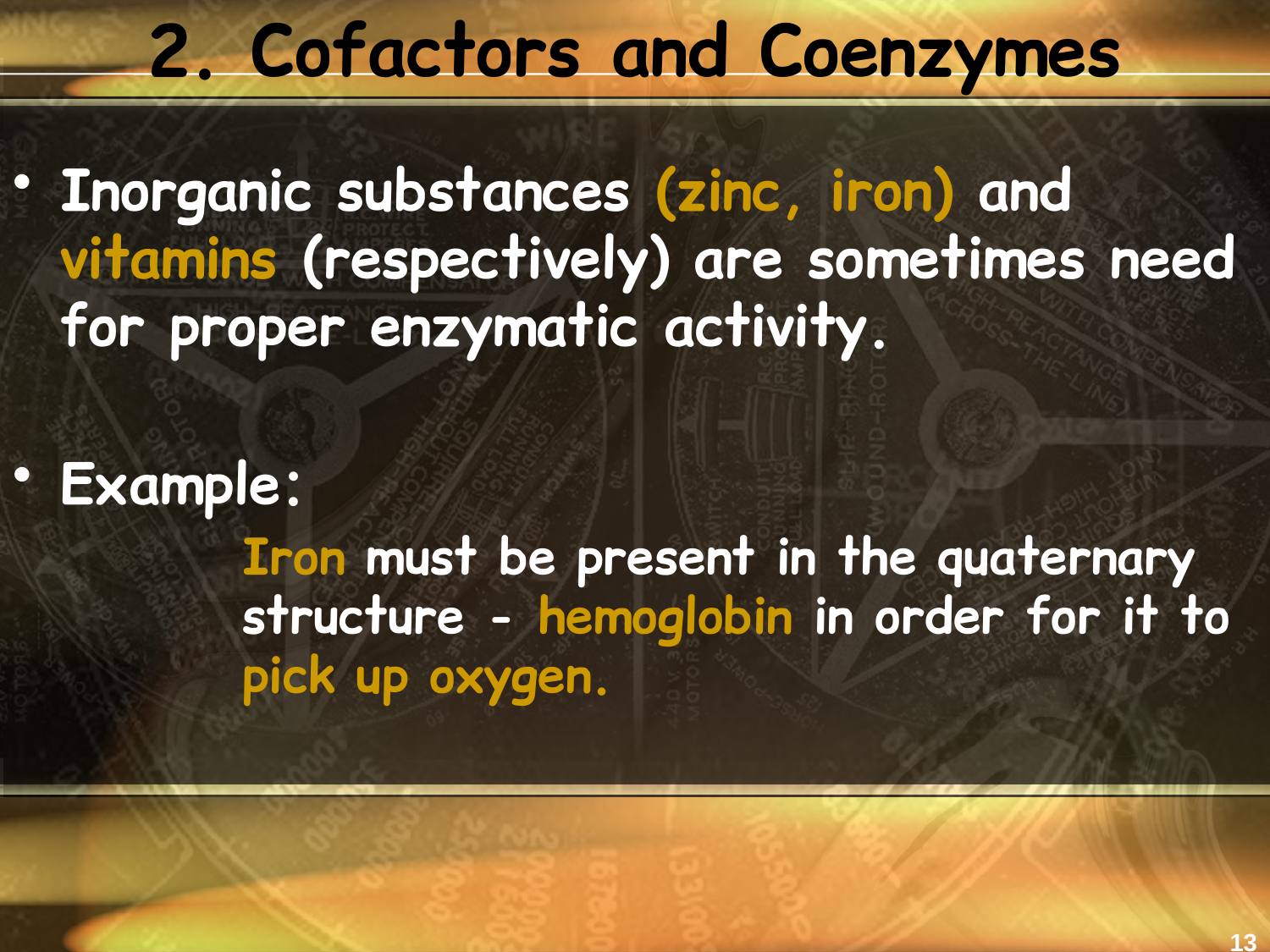

# 2. Cofactors and Coenzymes
Inorganic substances (zinc, iron) and vitamins (respectively) are sometimes need for proper enzymatic activity.

Example:
		Iron must be present in the quaternary 	structure - hemoglobin in order for it to  	pick up oxygen.

13